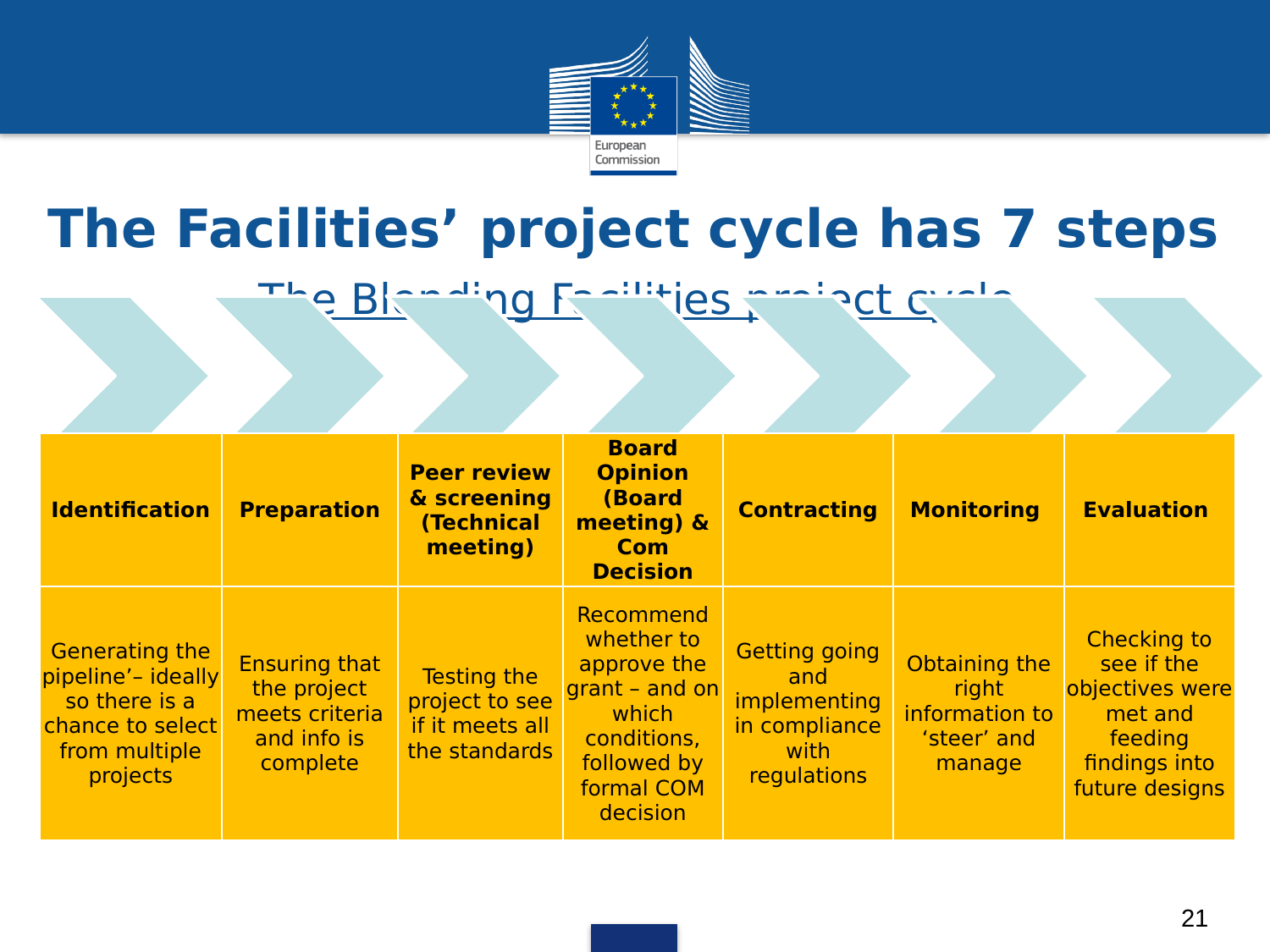

# The Facilities’ project cycle has 7 steps
The Blending Facilities project cycle

| Identification | Preparation | Peer review & screening (Technical meeting) | Board Opinion (Board meeting) & Com Decision | Contracting | Monitoring | Evaluation |
| --- | --- | --- | --- | --- | --- | --- |
| Generating the pipeline’– ideally so there is a chance to select from multiple projects | Ensuring that the project meets criteria and info is complete | Testing the project to see if it meets all the standards | Recommend whether to approve the grant – and on which conditions, followed by formal COM decision | Getting going and implementing in compliance with regulations | Obtaining the right information to ‘steer’ and manage | Checking to see if the objectives were met and feeding findings into future designs |

21